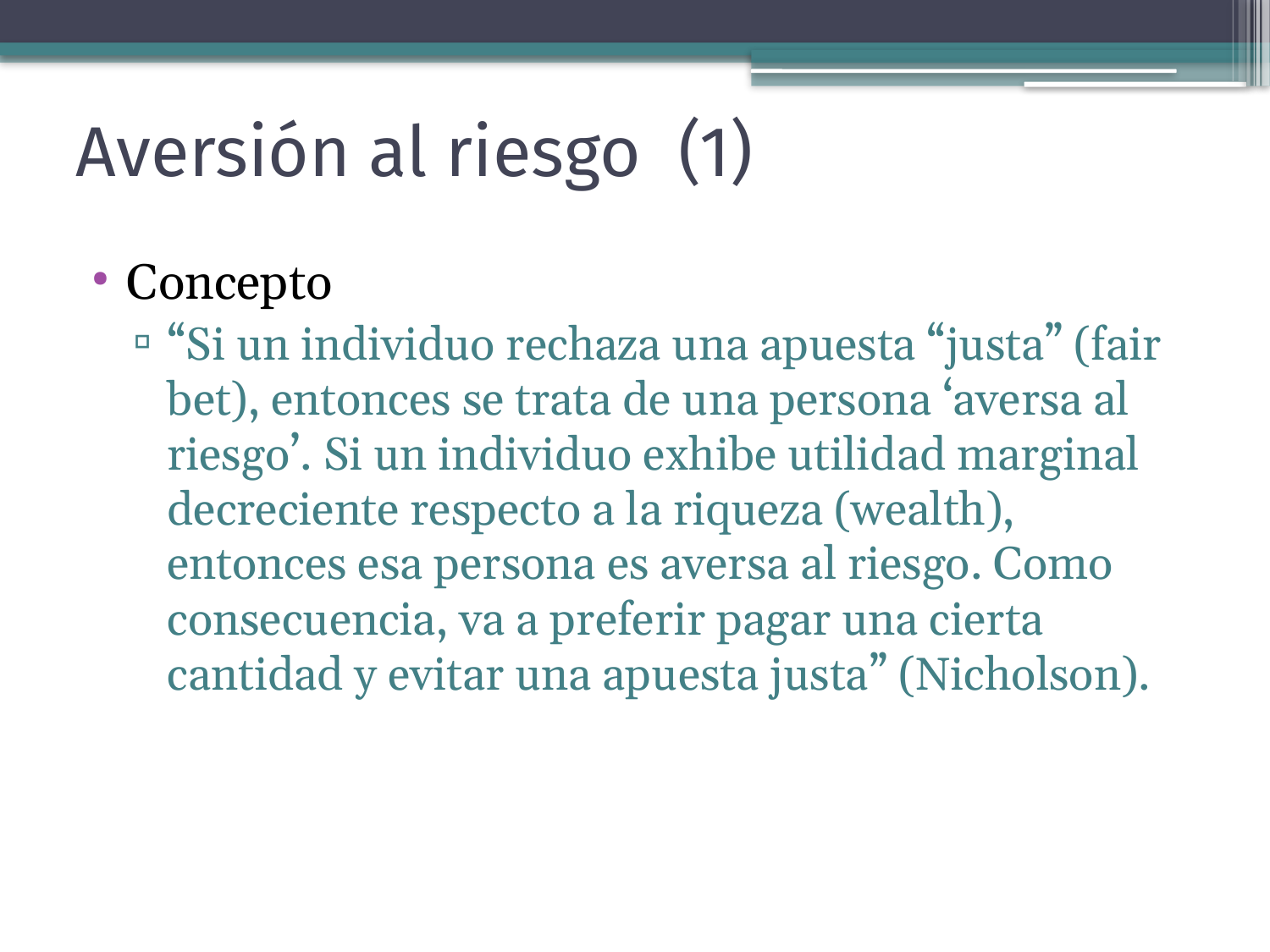

# Aversión al riesgo  (1)
Concepto
“Si un individuo rechaza una apuesta “justa” (fair bet), entonces se trata de una persona ‘aversa al riesgo’. Si un individuo exhibe utilidad marginal decreciente respecto a la riqueza (wealth), entonces esa persona es aversa al riesgo. Como consecuencia, va a preferir pagar una cierta cantidad y evitar una apuesta justa” (Nicholson).